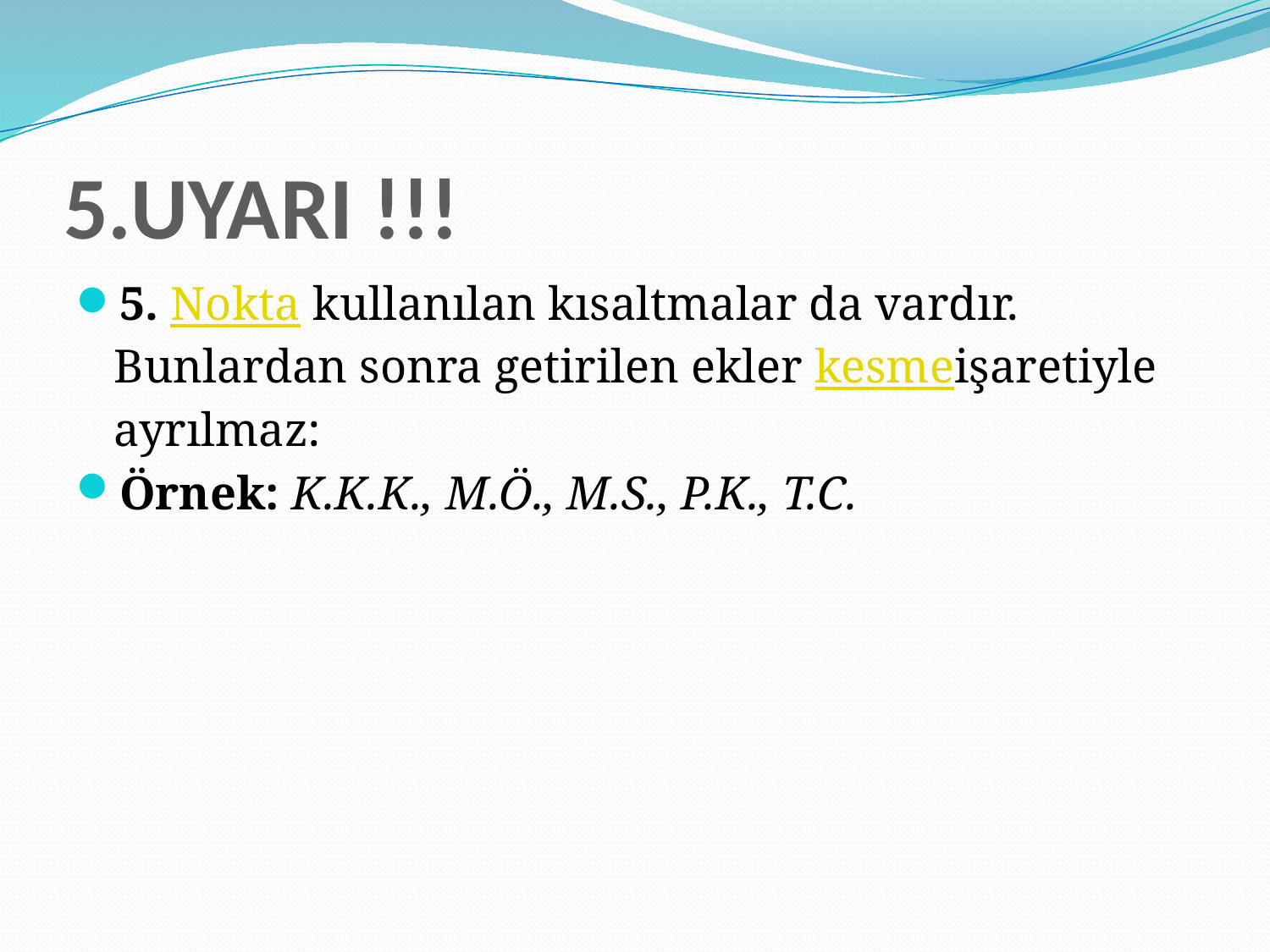

# 5.UYARI !!!
5. Nokta kullanılan kısaltmalar da vardır. Bunlardan sonra getirilen ekler kesmeişaretiyle ayrılmaz:
Örnek: K.K.K., M.Ö., M.S., P.K., T.C.